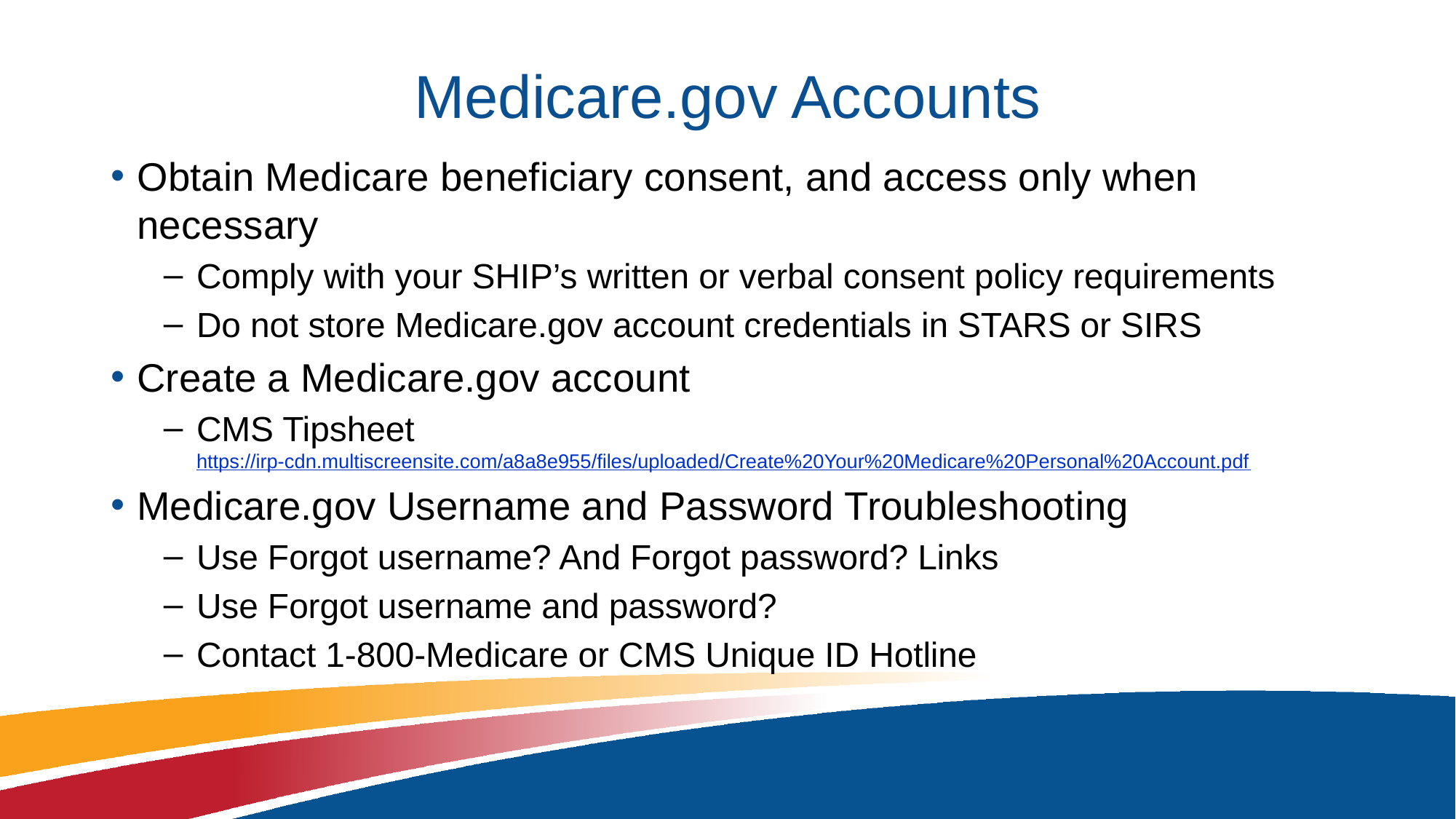

# Medicare.gov Accounts
Obtain Medicare beneficiary consent, and access only when necessary
Comply with your SHIP’s written or verbal consent policy requirements
Do not store Medicare.gov account credentials in STARS or SIRS
Create a Medicare.gov account
CMS Tipsheet https://irp-cdn.multiscreensite.com/a8a8e955/files/uploaded/Create%20Your%20Medicare%20Personal%20Account.pdf
Medicare.gov Username and Password Troubleshooting
Use Forgot username? And Forgot password? Links
Use Forgot username and password?
Contact 1-800-Medicare or CMS Unique ID Hotline